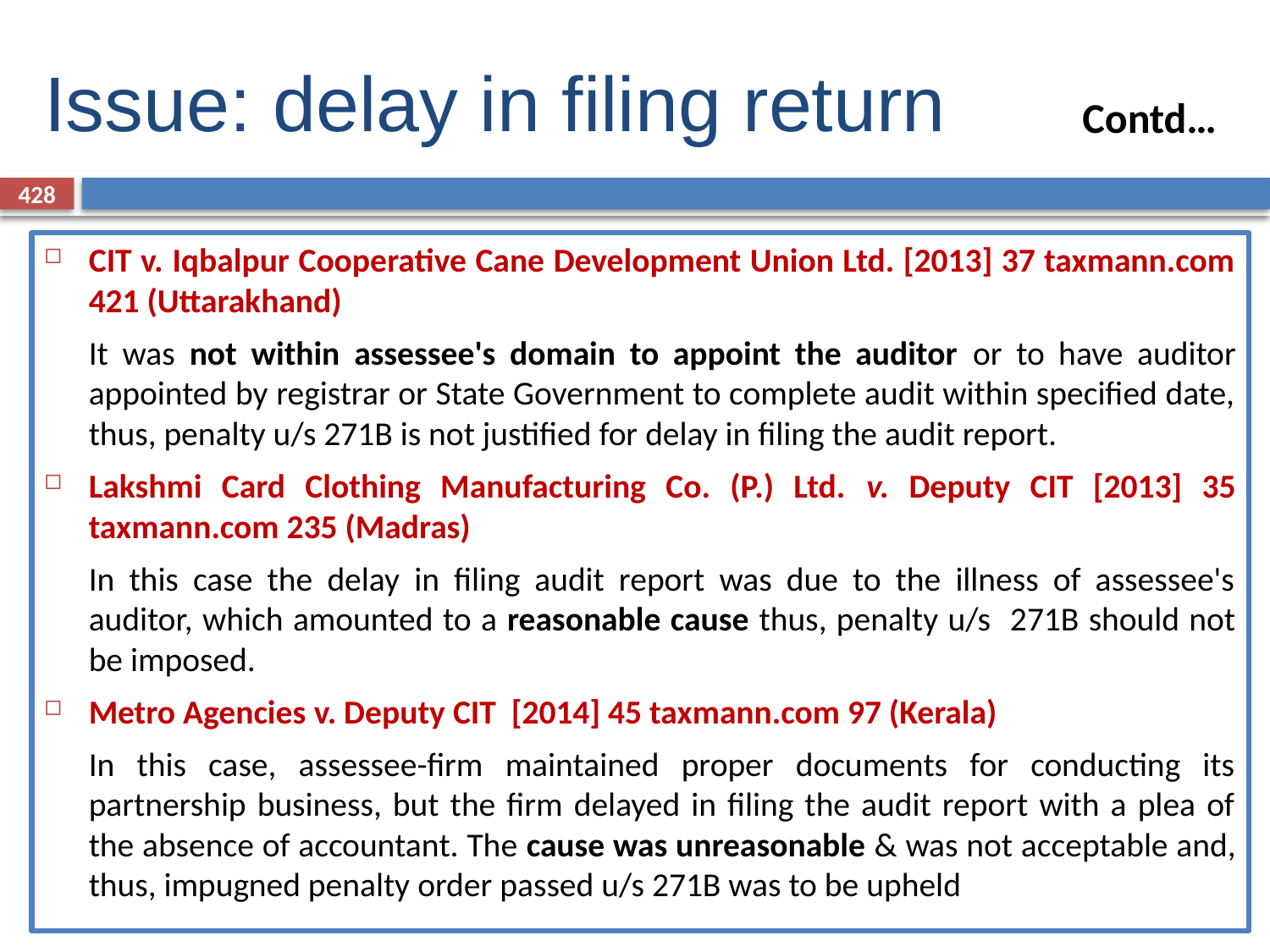

# Issue: delay in filing return
Contd…
428
CIT v. Iqbalpur Cooperative Cane Development Union Ltd. [2013] 37 taxmann.com 421 (Uttarakhand)
	It was not within assessee's domain to appoint the auditor or to have auditor appointed by registrar or State Government to complete audit within specified date, thus, penalty u/s 271B is not justified for delay in filing the audit report.
Lakshmi Card Clothing Manufacturing Co. (P.) Ltd. v. Deputy CIT [2013] 35 taxmann.com 235 (Madras)
	In this case the delay in filing audit report was due to the illness of assessee's auditor, which amounted to a reasonable cause thus, penalty u/s  271B should not be imposed.
Metro Agencies v. Deputy CIT  [2014] 45 taxmann.com 97 (Kerala)
	In this case, assessee-firm maintained proper documents for conducting its partnership business, but the firm delayed in filing the audit report with a plea of the absence of accountant. The cause was unreasonable & was not acceptable and, thus, impugned penalty order passed u/s 271B was to be upheld